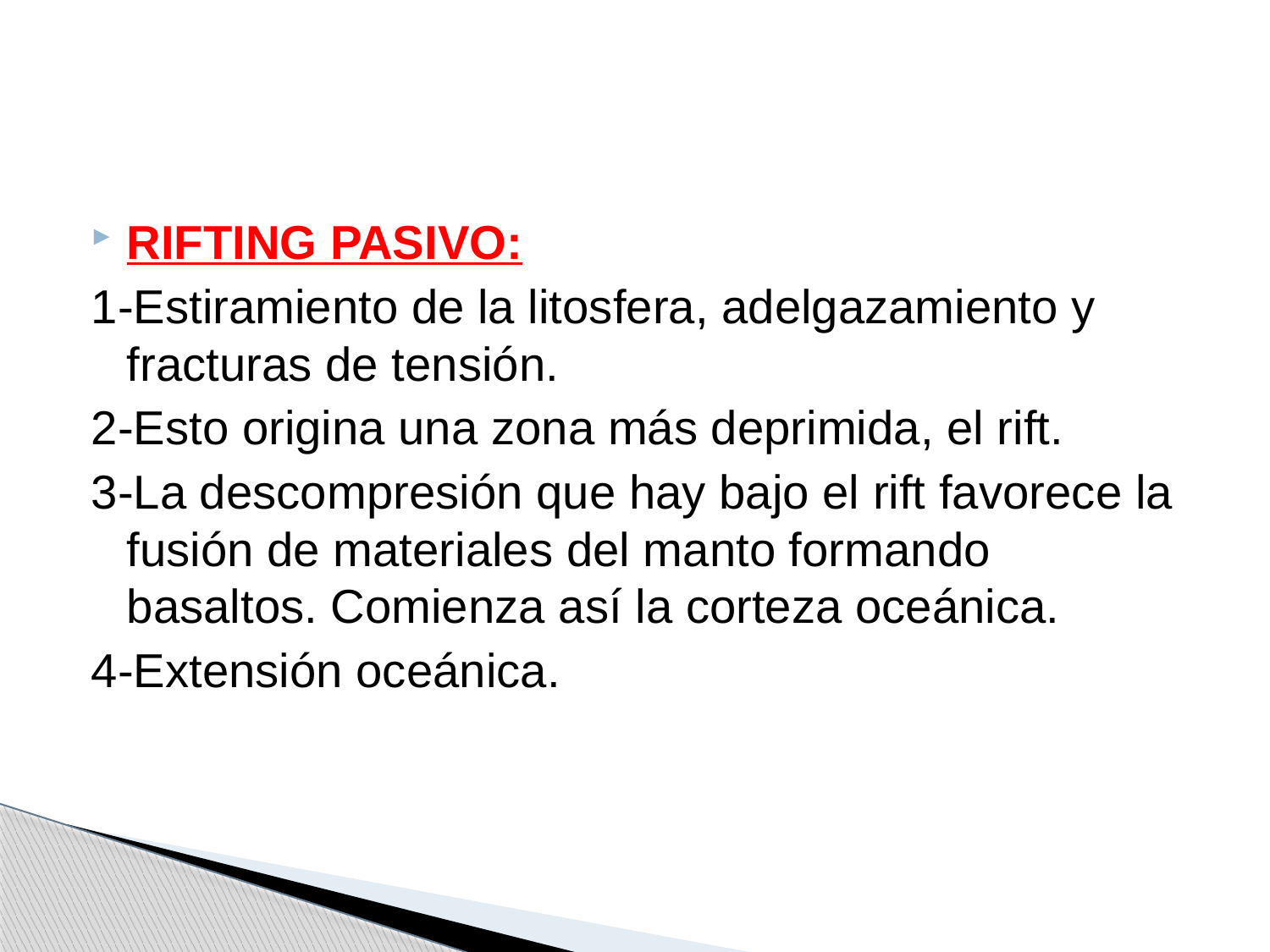

#
RIFTING PASIVO:
1-Estiramiento de la litosfera, adelgazamiento y fracturas de tensión.
2-Esto origina una zona más deprimida, el rift.
3-La descompresión que hay bajo el rift favorece la fusión de materiales del manto formando basaltos. Comienza así la corteza oceánica.
4-Extensión oceánica.